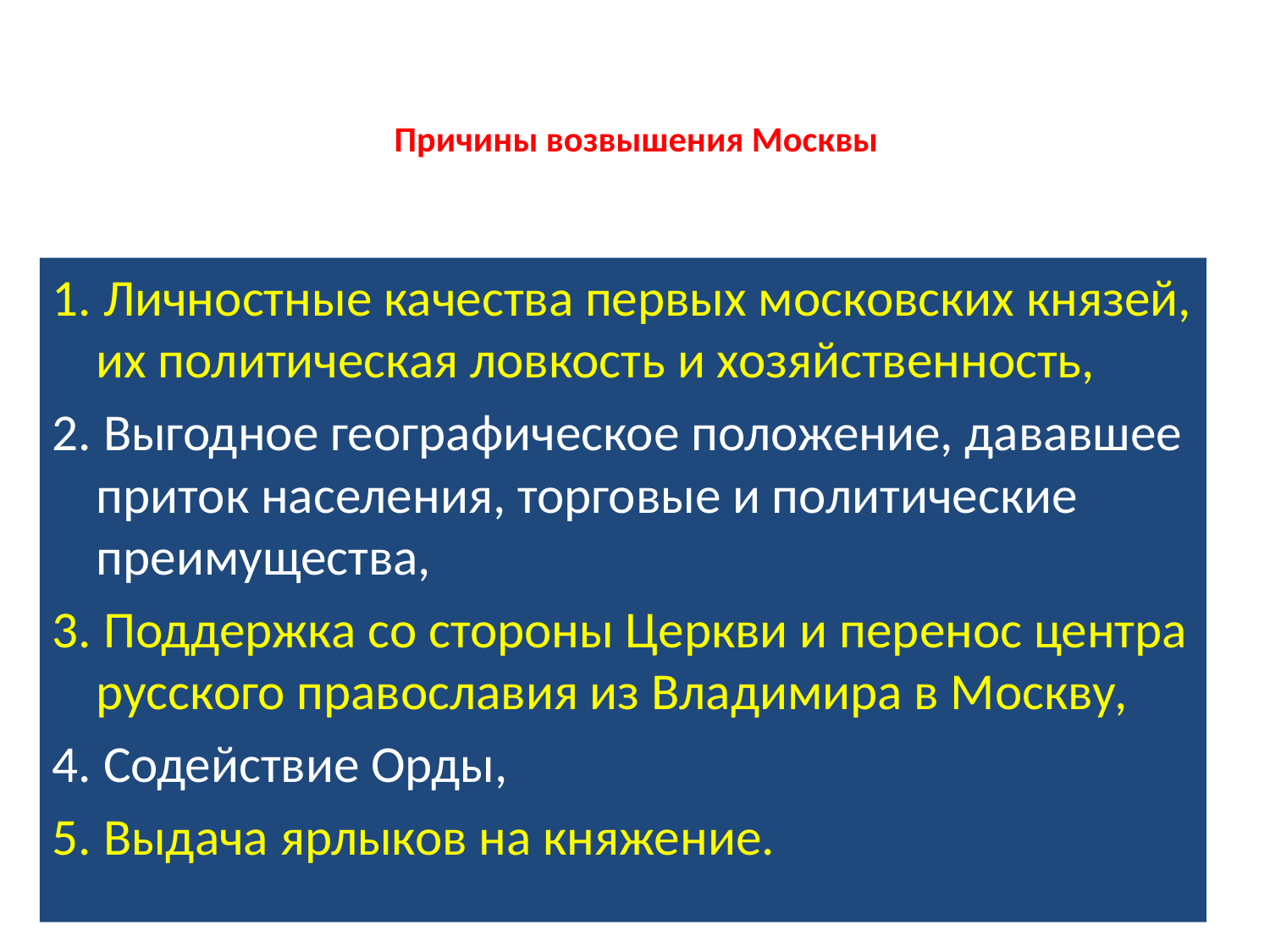

# Причины возвышения Москвы
1. Личностные качества первых московских князей, их политическая ловкость и хозяйственность,
2. Выгодное географическое положение, дававшее приток населения, торговые и политические преимущества,
3. Поддержка со стороны Церкви и перенос центра русского православия из Владимира в Москву,
4. Содействие Орды,
5. Выдача ярлыков на княжение.